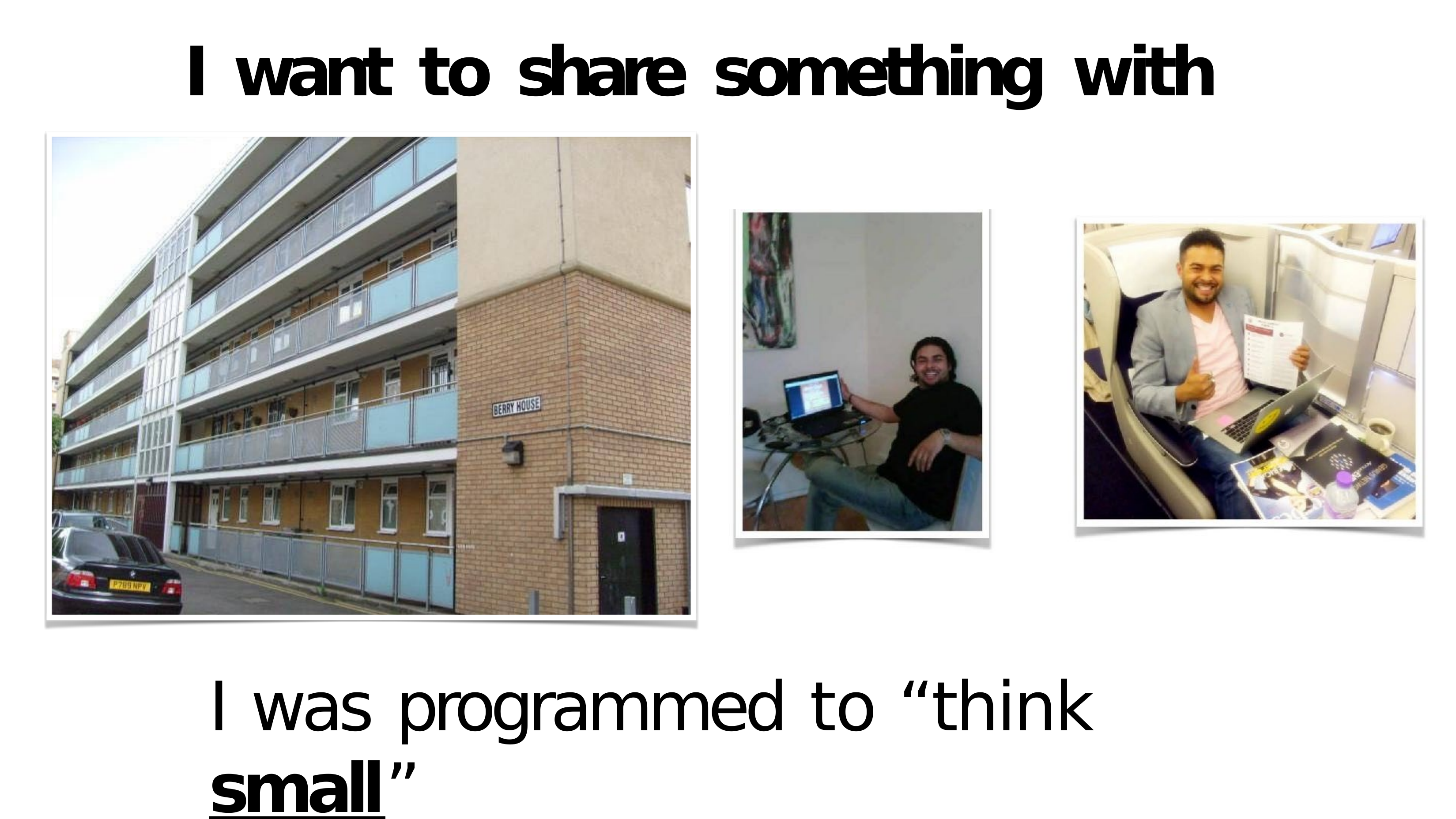

# I want to share something with you..

I was programmed to “think small”